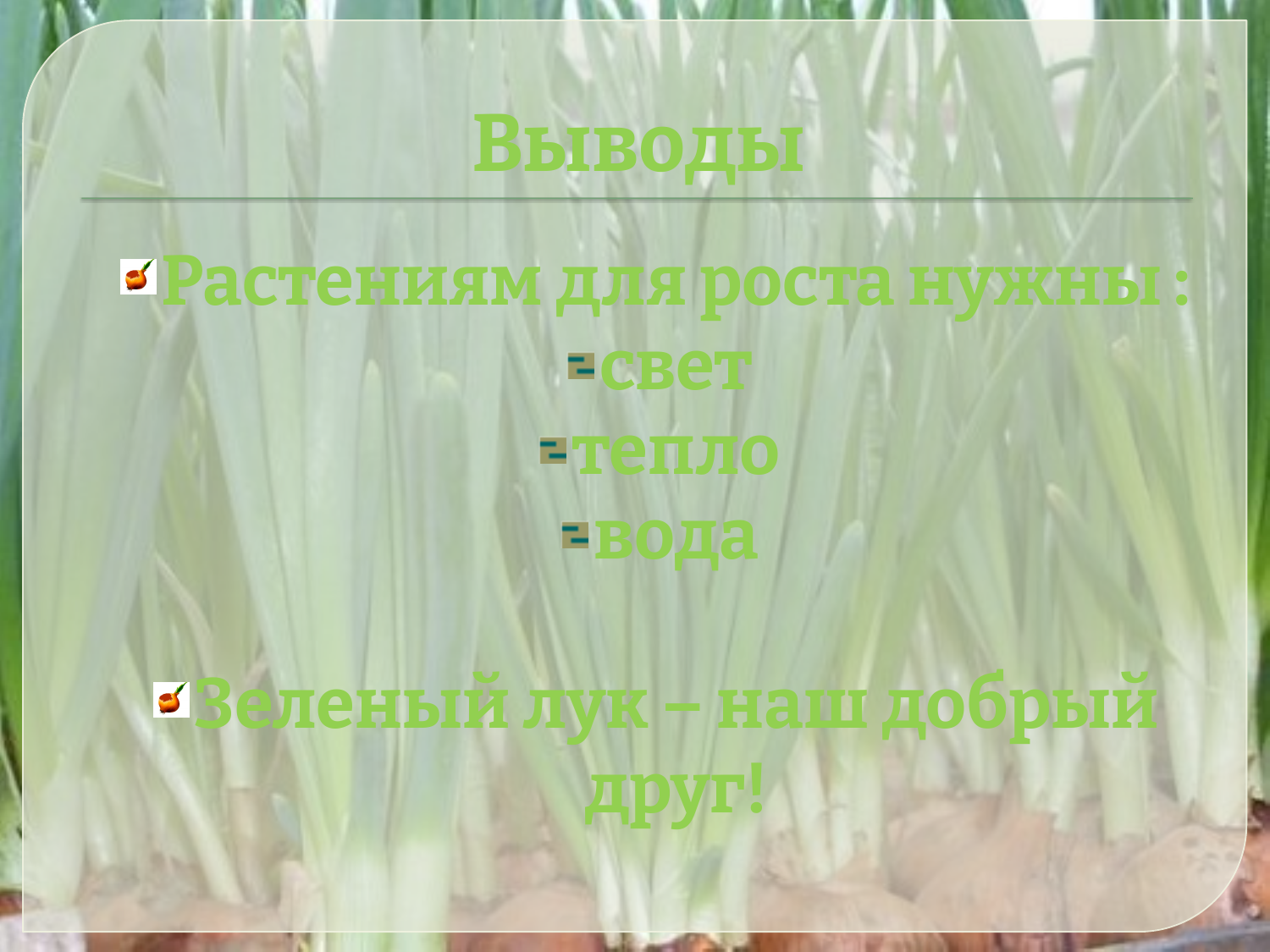

# Выводы
Растениям для роста нужны :
свет
тепло
вода

Зеленый лук – наш добрый друг!